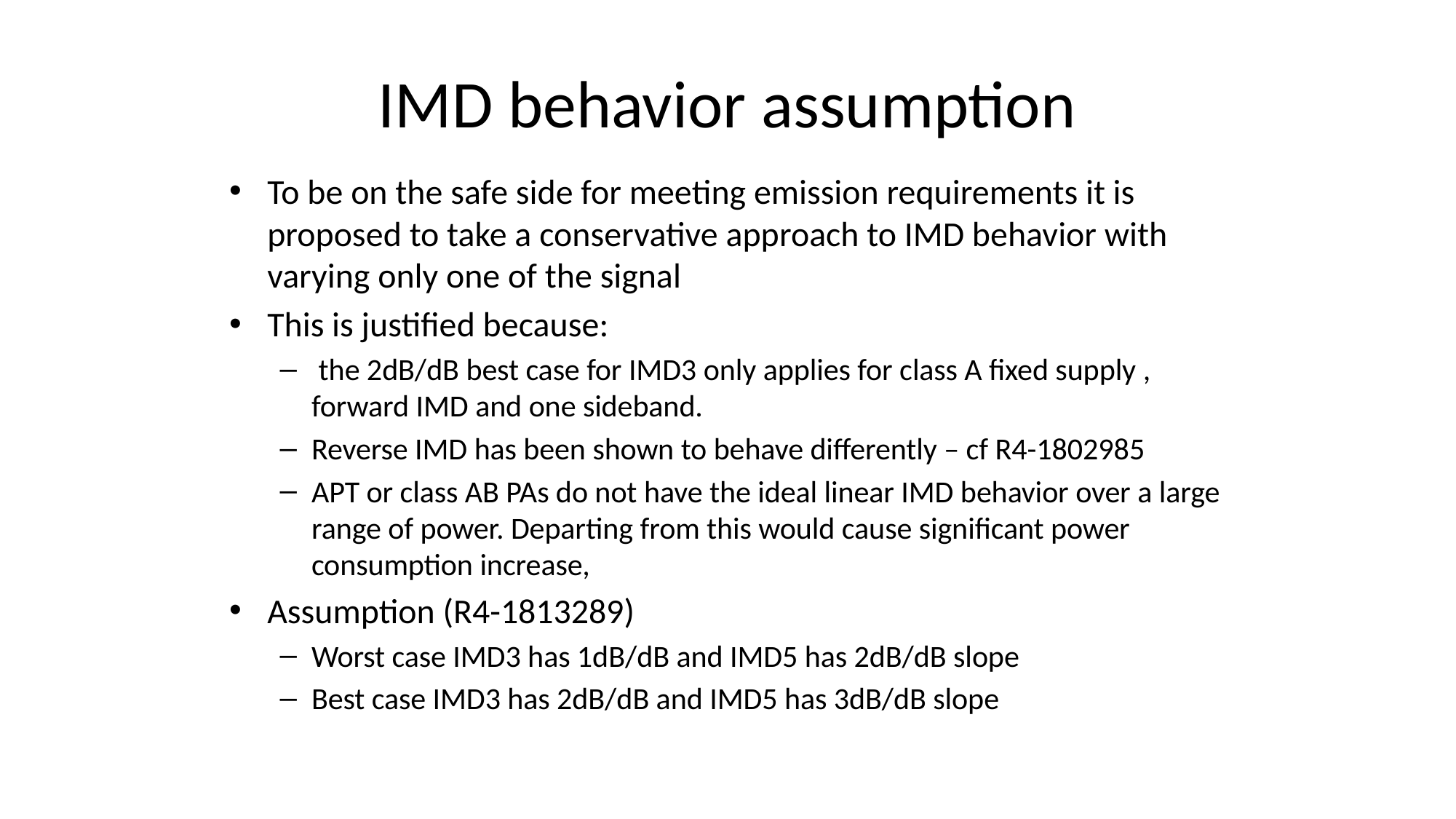

# IMD behavior assumption
To be on the safe side for meeting emission requirements it is proposed to take a conservative approach to IMD behavior with varying only one of the signal
This is justified because:
 the 2dB/dB best case for IMD3 only applies for class A fixed supply , forward IMD and one sideband.
Reverse IMD has been shown to behave differently – cf R4-1802985
APT or class AB PAs do not have the ideal linear IMD behavior over a large range of power. Departing from this would cause significant power consumption increase,
Assumption (R4-1813289)
Worst case IMD3 has 1dB/dB and IMD5 has 2dB/dB slope
Best case IMD3 has 2dB/dB and IMD5 has 3dB/dB slope